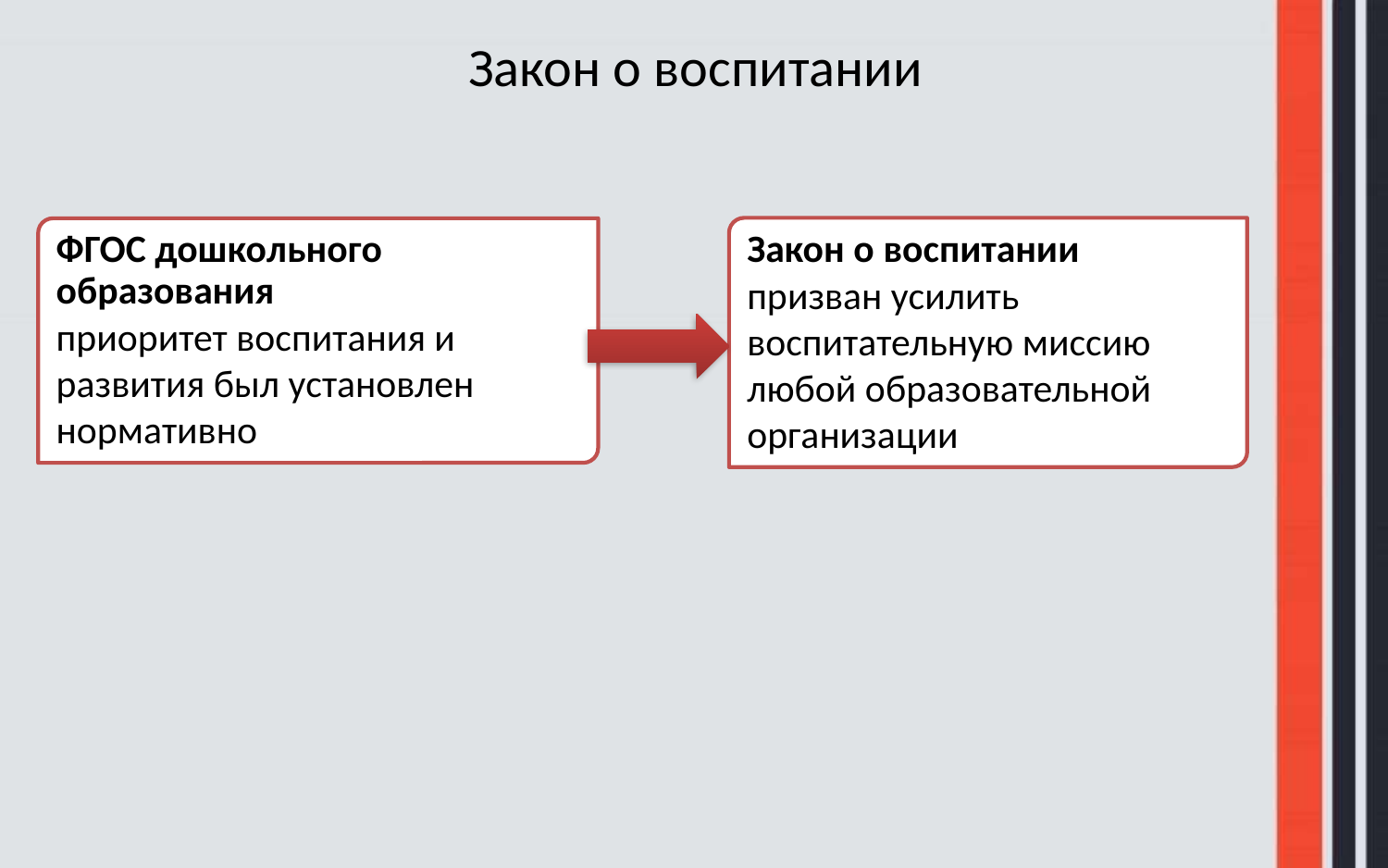

# Закон о воспитании
Закон о воспитании
призван усилить воспитательную миссию любой образовательной организации
ФГОС дошкольного образования
приоритет воспитания и развития был установлен нормативно

12